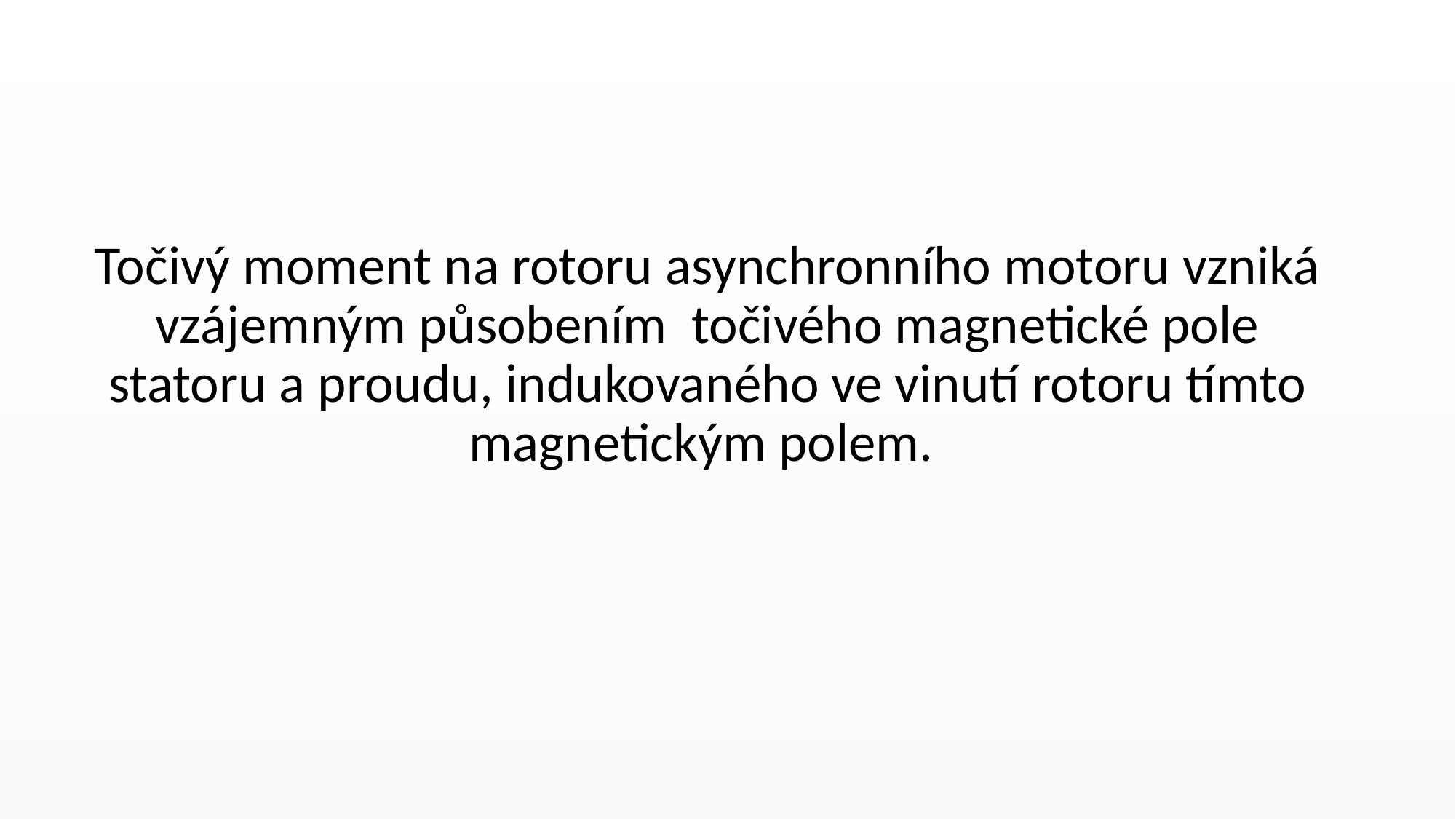

Točivý moment na rotoru asynchronního motoru vzniká vzájemným působením  točivého magnetické pole statoru a proudu, indukovaného ve vinutí rotoru tímto magnetickým polem.